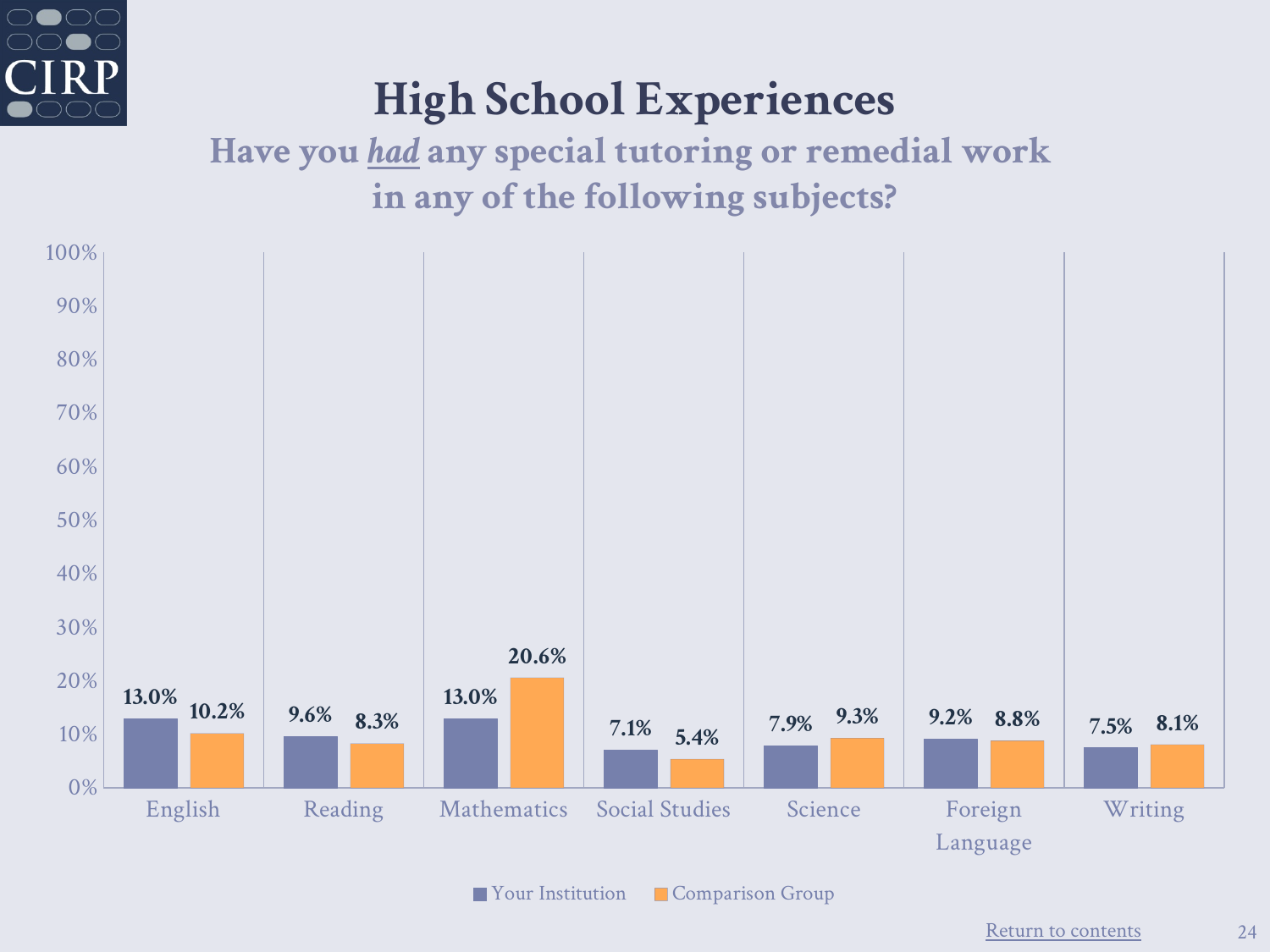

# High School Experiences Have you had any special tutoring or remedial work in any of the following subjects?

### Chart

| Category | Your Institution | Comparison Group |
|---|---|---|
| English | 0.13 | 0.102 |
| Reading | 0.096 | 0.083 |
| Mathematics | 0.13 | 0.206 |
| Social Studies | 0.071 | 0.054 |
| Science | 0.079 | 0.093 |
| Foreign Language | 0.092 | 0.088 |
| Writing | 0.075 | 0.081 |
24